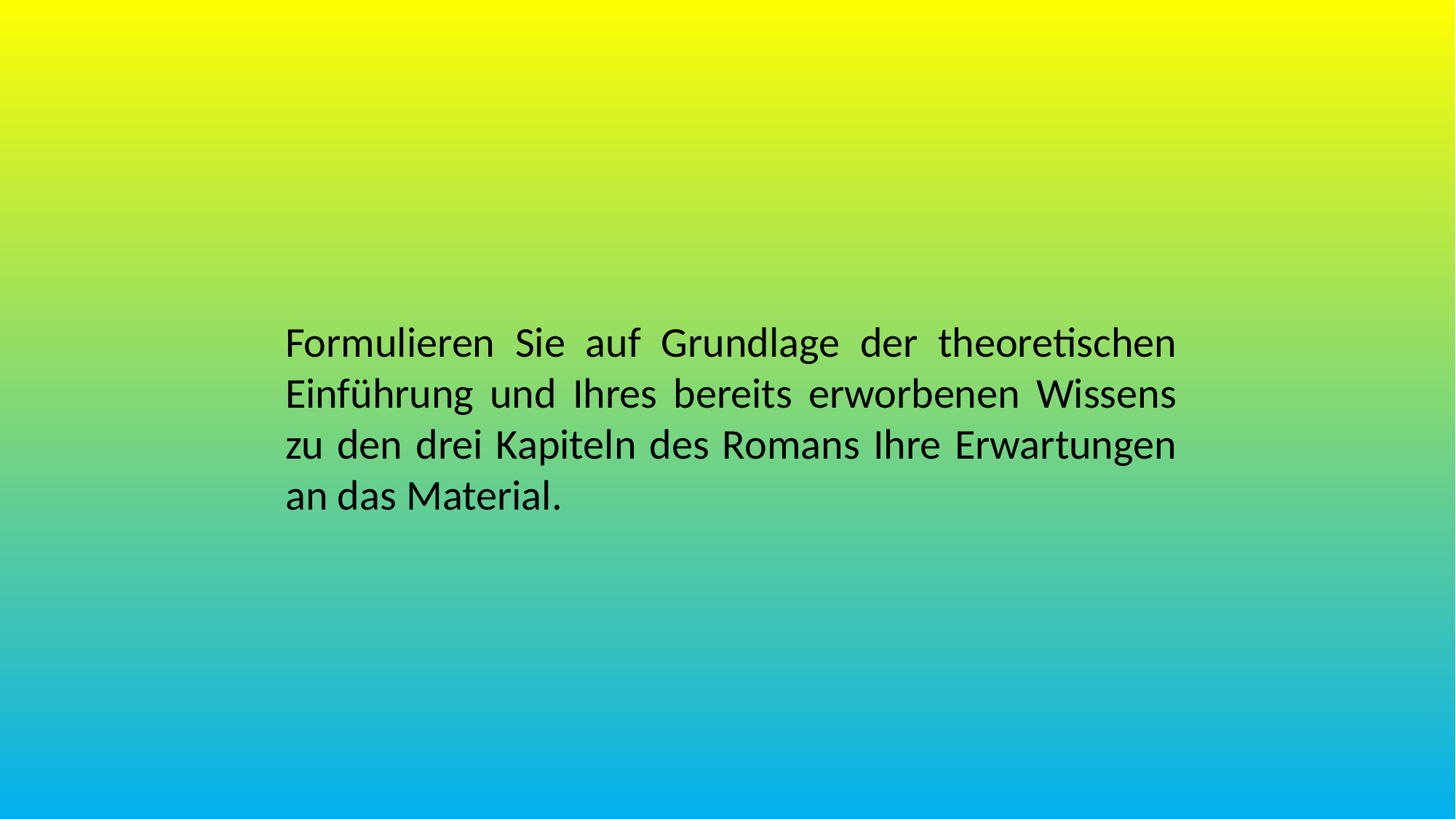

Formulieren Sie auf Grundlage der theoretischen Einführung und Ihres bereits erworbenen Wissens zu den drei Kapiteln des Romans Ihre Erwartungen an das Material.